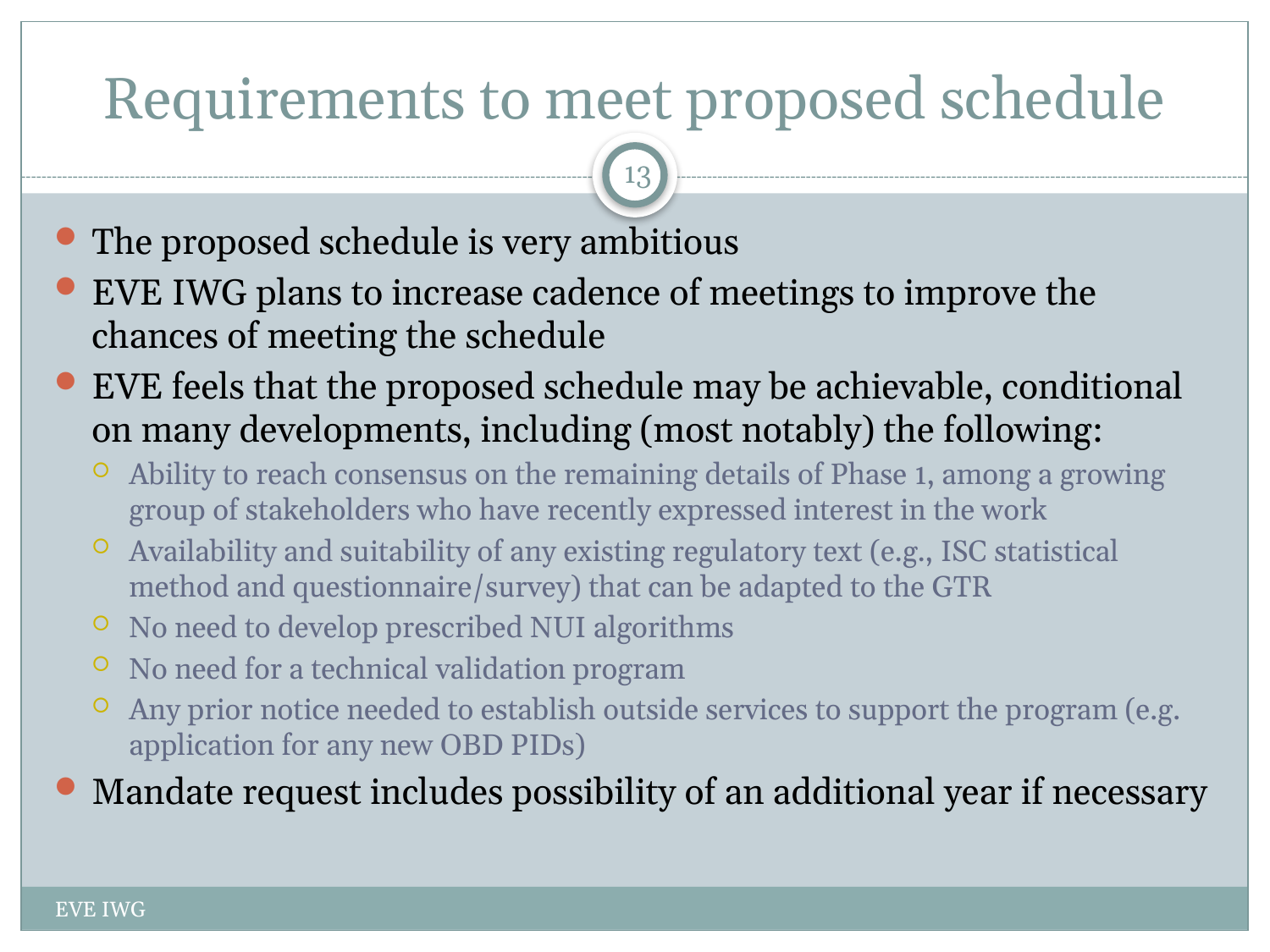

# Requirements to meet proposed schedule
13
The proposed schedule is very ambitious
EVE IWG plans to increase cadence of meetings to improve the chances of meeting the schedule
EVE feels that the proposed schedule may be achievable, conditional on many developments, including (most notably) the following:
Ability to reach consensus on the remaining details of Phase 1, among a growing group of stakeholders who have recently expressed interest in the work
Availability and suitability of any existing regulatory text (e.g., ISC statistical method and questionnaire/survey) that can be adapted to the GTR
No need to develop prescribed NUI algorithms
No need for a technical validation program
Any prior notice needed to establish outside services to support the program (e.g. application for any new OBD PIDs)
Mandate request includes possibility of an additional year if necessary
EVE IWG